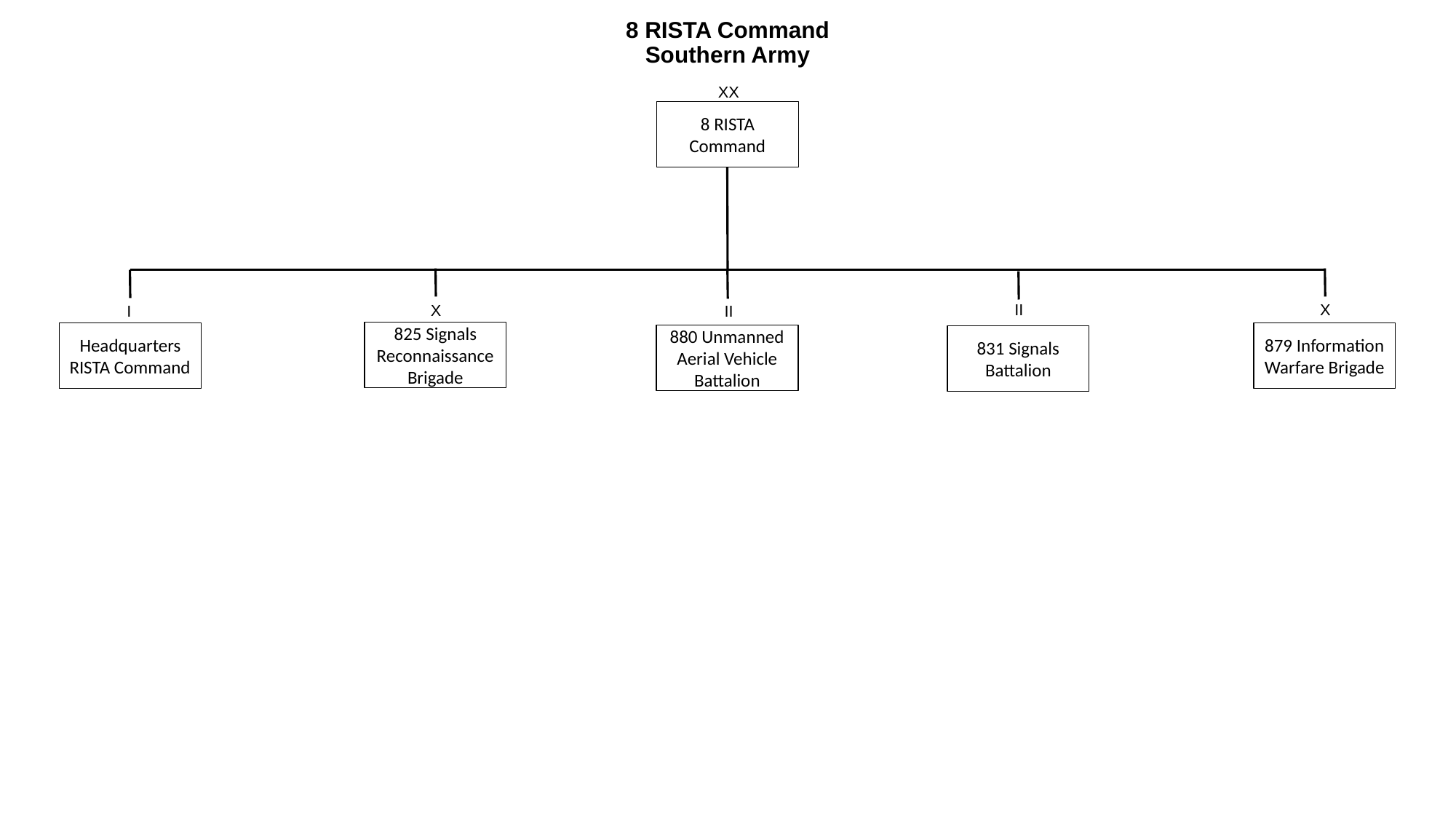

# 8 RISTA Command Southern Army
XX
8 RISTA
Command
X
II
X
I
II
825 Signals Reconnaissance Brigade
Headquarters RISTA Command
879 Information Warfare Brigade
880 Unmanned Aerial Vehicle Battalion
831 Signals Battalion